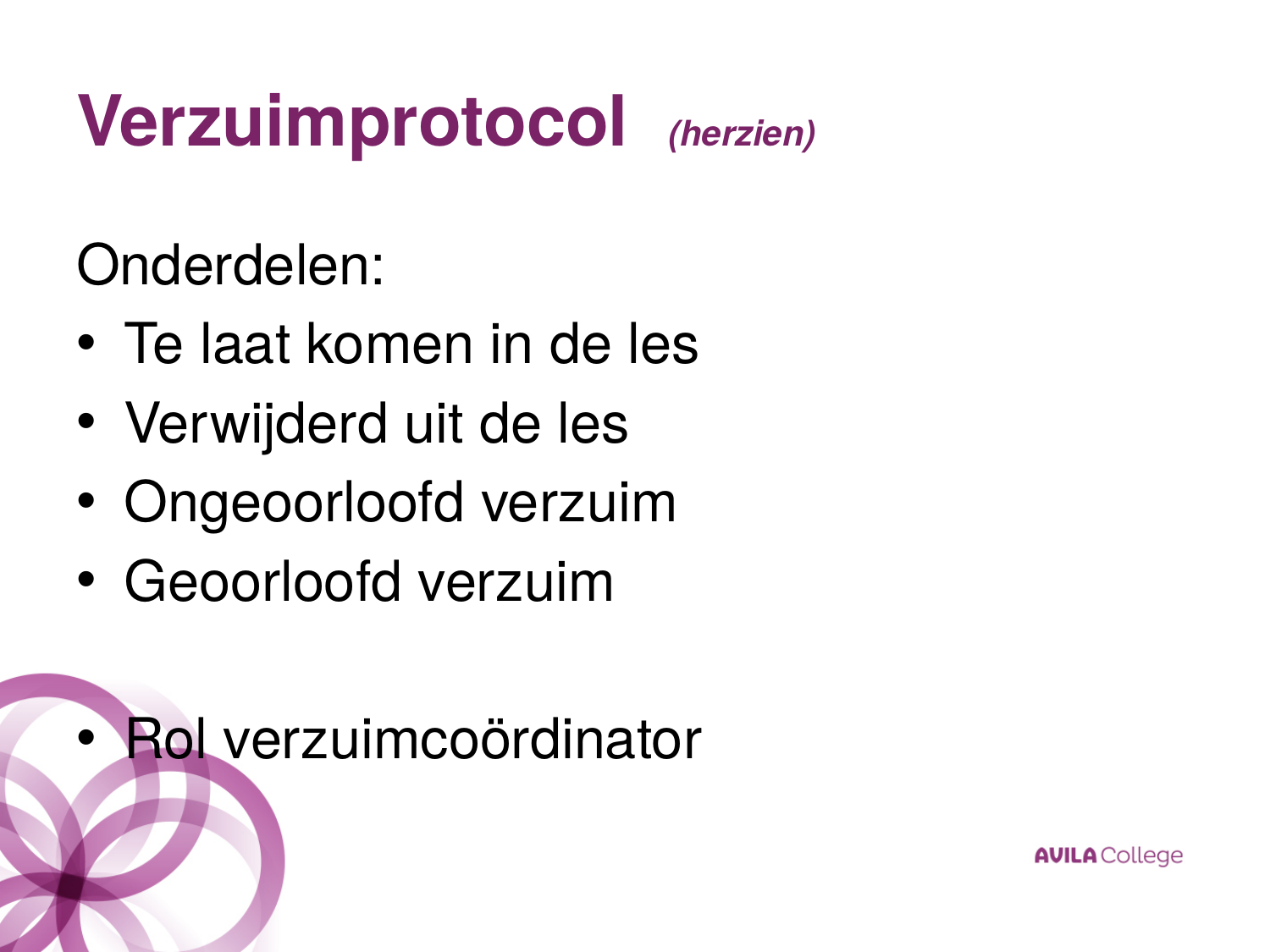

# Verzuimprotocol  (herzien)
Onderdelen:
Te laat komen in de les
Verwijderd uit de les
Ongeoorloofd verzuim
Geoorloofd verzuim

Rol verzuimcoördinator